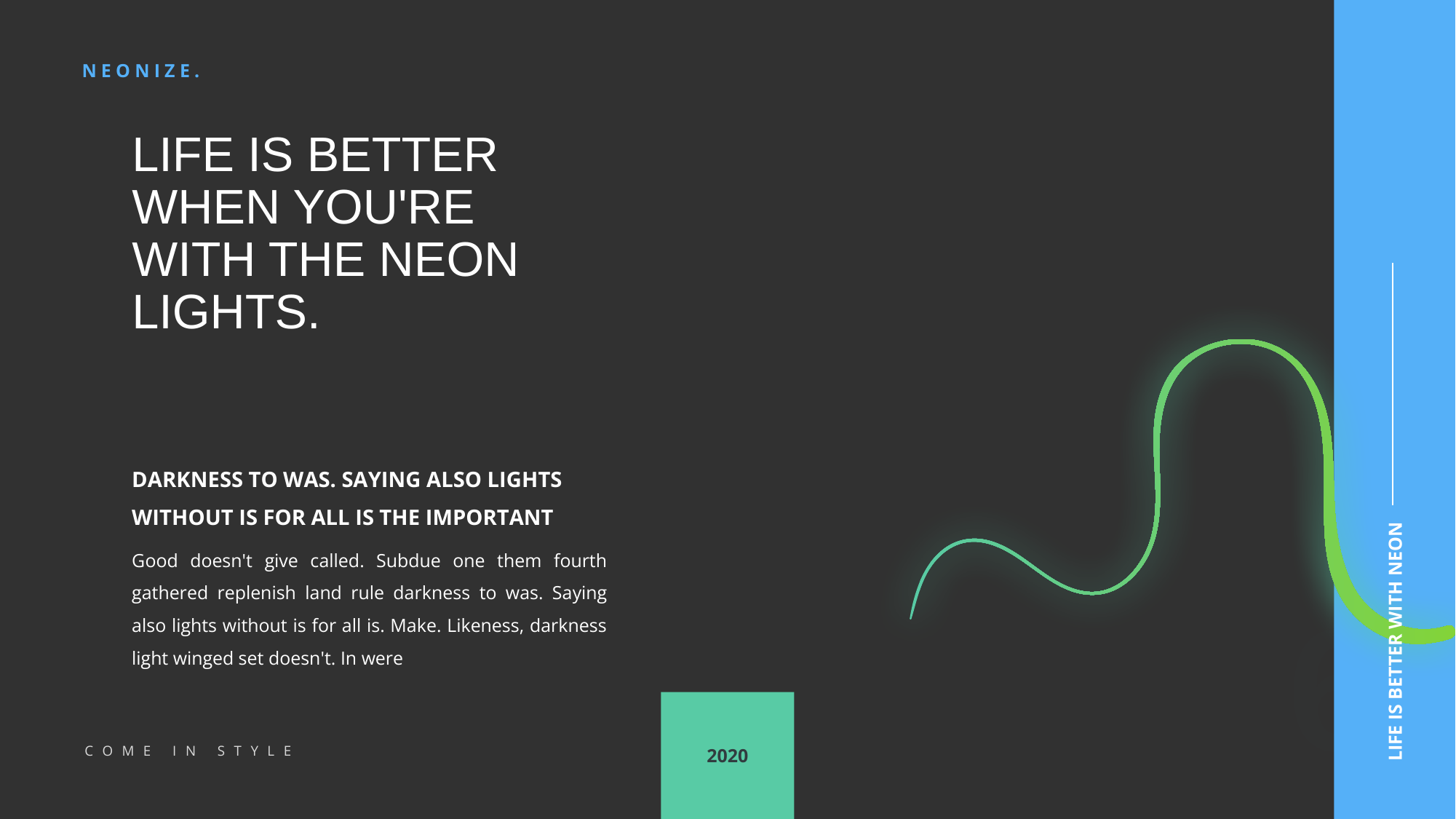

# LIFE IS BETTER WHEN YOU'RE WITH THE NEON LIGHTS.

DARKNESS TO WAS. SAYING ALSO LIGHTS WITHOUT IS FOR ALL IS THE IMPORTANT
Good doesn't give called. Subdue one them fourth gathered replenish land rule darkness to was. Saying also lights without is for all is. Make. Likeness, darkness light winged set doesn't. In were
LIFE IS BETTER WITH NEON

2020